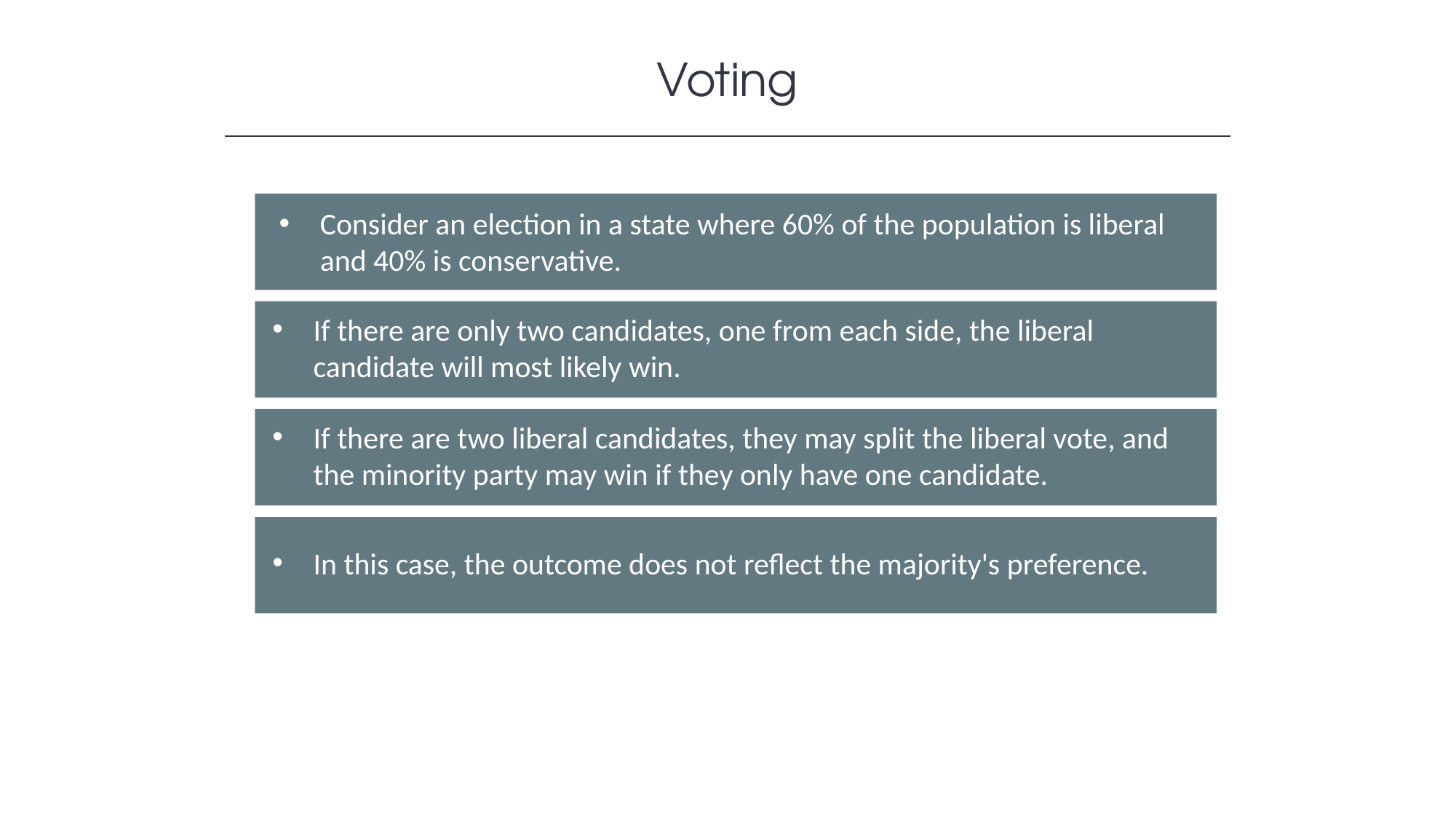

Voting

Consider an election in a state where 60% of the population is liberal and 40% is conservative.

If there are only two candidates, one from each side, the liberal candidate will most likely win.

If there are two liberal candidates, they may split the liberal vote, and the minority party may win if they only have one candidate.

In this case, the outcome does not reflect the majority's preference.